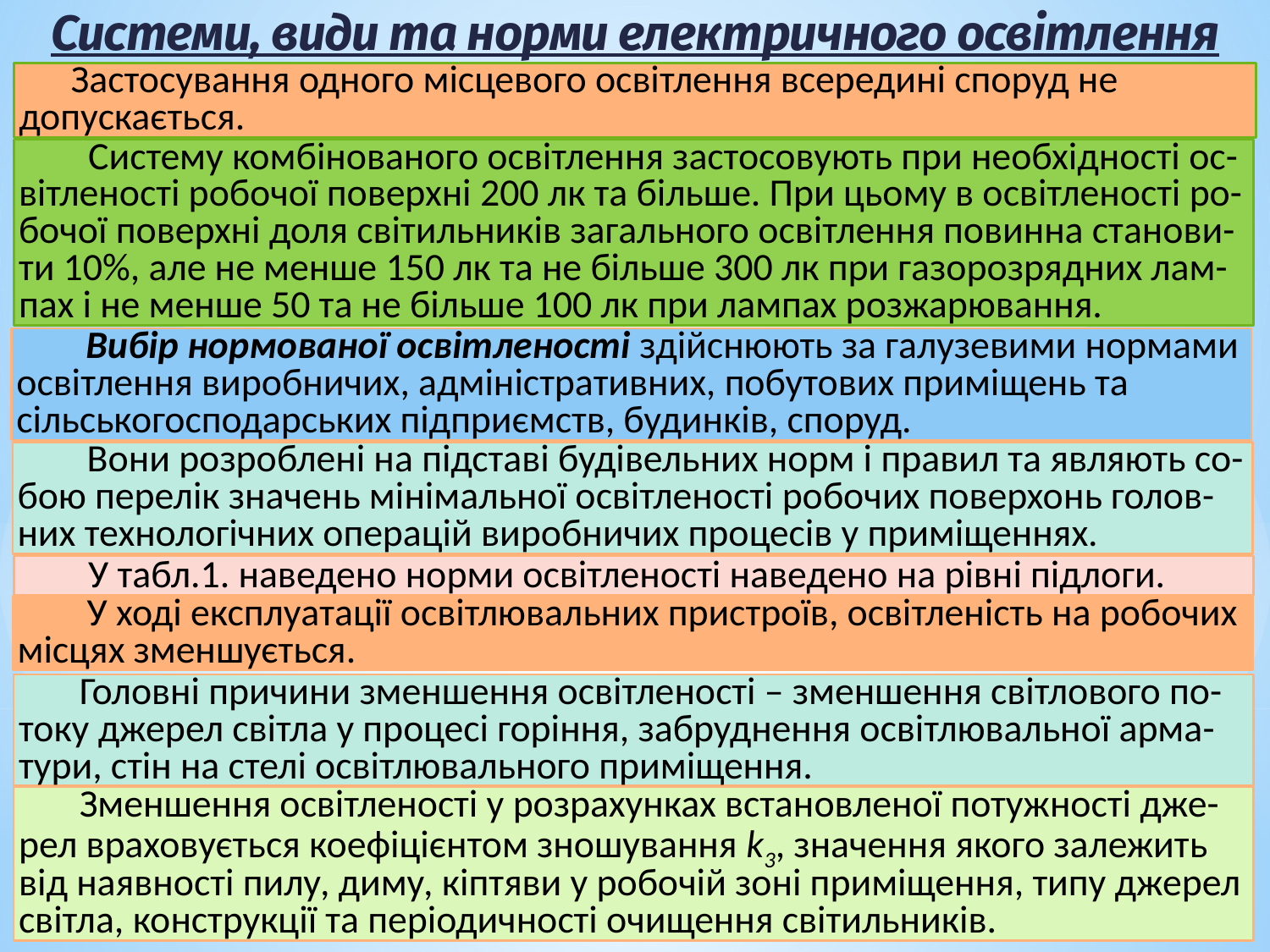

Системи, види та норми електричного освітлення
      Застосування одного місцевого освітлення всередині споруд не допускається.
        Систему комбінованого освітлення застосовують при необхідності ос-вітленості робочої поверхні 200 лк та більше. При цьому в освітленості ро-бочої поверхні доля світильників загального освітлення повинна станови-ти 10%, але не менше 150 лк та не більше 300 лк при газорозрядних лам-пах і не менше 50 та не більше 100 лк при лампах розжарювання.
        Вибір нормованої освітленості здійснюють за галузевими нормами освітлення виробничих, адміністративних, побутових приміщень та сільськогосподарських підприємств, будинків, споруд.
        Вони розроблені на підставі будівельних норм і правил та являють со-бою перелік значень мінімальної освітленості робочих поверхонь голов-них технологічних операцій виробничих процесів у приміщеннях.
        У табл.1. наведено норми освітленості наведено на рівні підлоги.
        У ході експлуатації освітлювальних пристроїв, освітленість на робочих місцях зменшується.
       Головні причини зменшення освітленості – зменшення світлового по-току джерел світла у процесі горіння, забруднення освітлювальної арма-тури, стін на стелі освітлювального приміщення.
       Зменшення освітленості у розрахунках встановленої потужності дже-рел враховується коефіцієнтом зношування k3, значення якого залежить від наявності пилу, диму, кіптяви у робочій зоні приміщення, типу джерел світла, конструкції та періодичності очищення світильників.